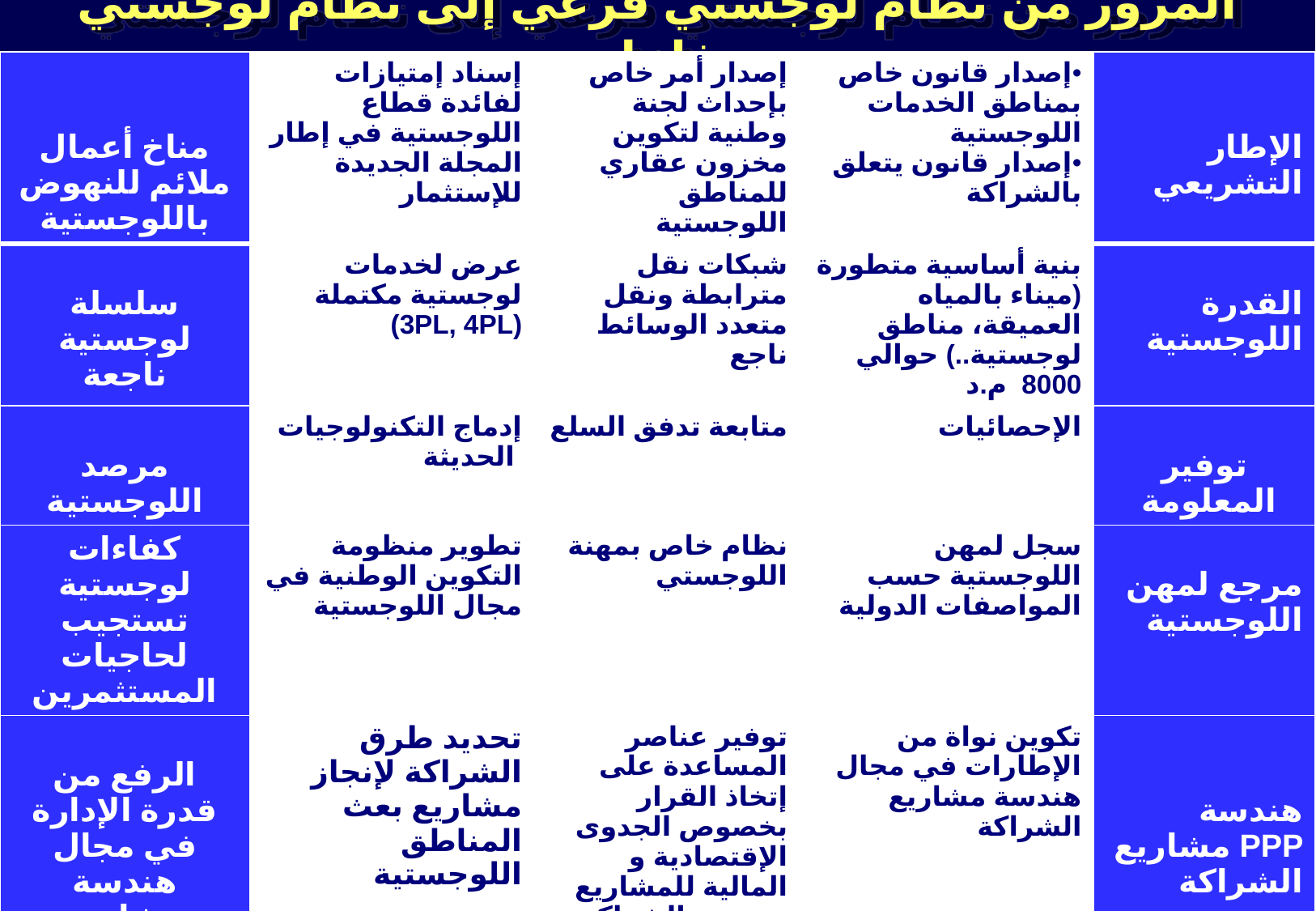

المرور من نظام لوجستي فرعي إلى نظام لوجستي فاعل
| مناخ أعمال ملائم للنهوض باللوجستية | إسناد إمتيازات لفائدة قطاع اللوجستية في إطار المجلة الجديدة للإستثمار | إصدار أمر خاص بإحداث لجنة وطنية لتكوين مخزون عقاري للمناطق اللوجستية | إصدار قانون خاص بمناطق الخدمات اللوجستية إصدار قانون يتعلق بالشراكة | الإطار التشريعي |
| --- | --- | --- | --- | --- |
| سلسلة لوجستية ناجعة | عرض لخدمات لوجستية مكتملة (3PL, 4PL) | شبكات نقل مترابطة ونقل متعدد الوسائط ناجع | بنية أساسية متطورة (ميناء بالمياه العميقة، مناطق لوجستية..) حوالي 8000 م.د | القدرة اللوجستية |
| مرصد اللوجستية | إدماج التكنولوجيات الحديثة | متابعة تدفق السلع | الإحصائيات | توفير المعلومة |
| كفاءات لوجستية تستجيب لحاجيات المستثمرين | تطوير منظومة التكوين الوطنية في مجال اللوجستية | نظام خاص بمهنة اللوجستي | سجل لمهن اللوجستية حسب المواصفات الدولية | مرجع لمهن اللوجستية |
| الرفع من قدرة الإدارة في مجال هندسة مشاريع الشراكة | تحديد طرق الشراكة لإنجاز مشاريع بعث المناطق اللوجستية | توفير عناصر المساعدة على إتخاذ القرار بخصوص الجدوى الإقتصادية و المالية للمشاريع موضوع الشراكة | تكوين نواة من الإطارات في مجال هندسة مشاريع الشراكة | هندسة مشاريع PPP الشراكة |
| الإستغلال الأمثل للإمكانيات المتوفرة | تحسين نجاعة العمليات المينائية | تحسين و تطوير خدمات منظومة النقل | إحكام إستغلال البنية الأساسية المتوفرة | التصرف في الإمكانيات المتاحة |